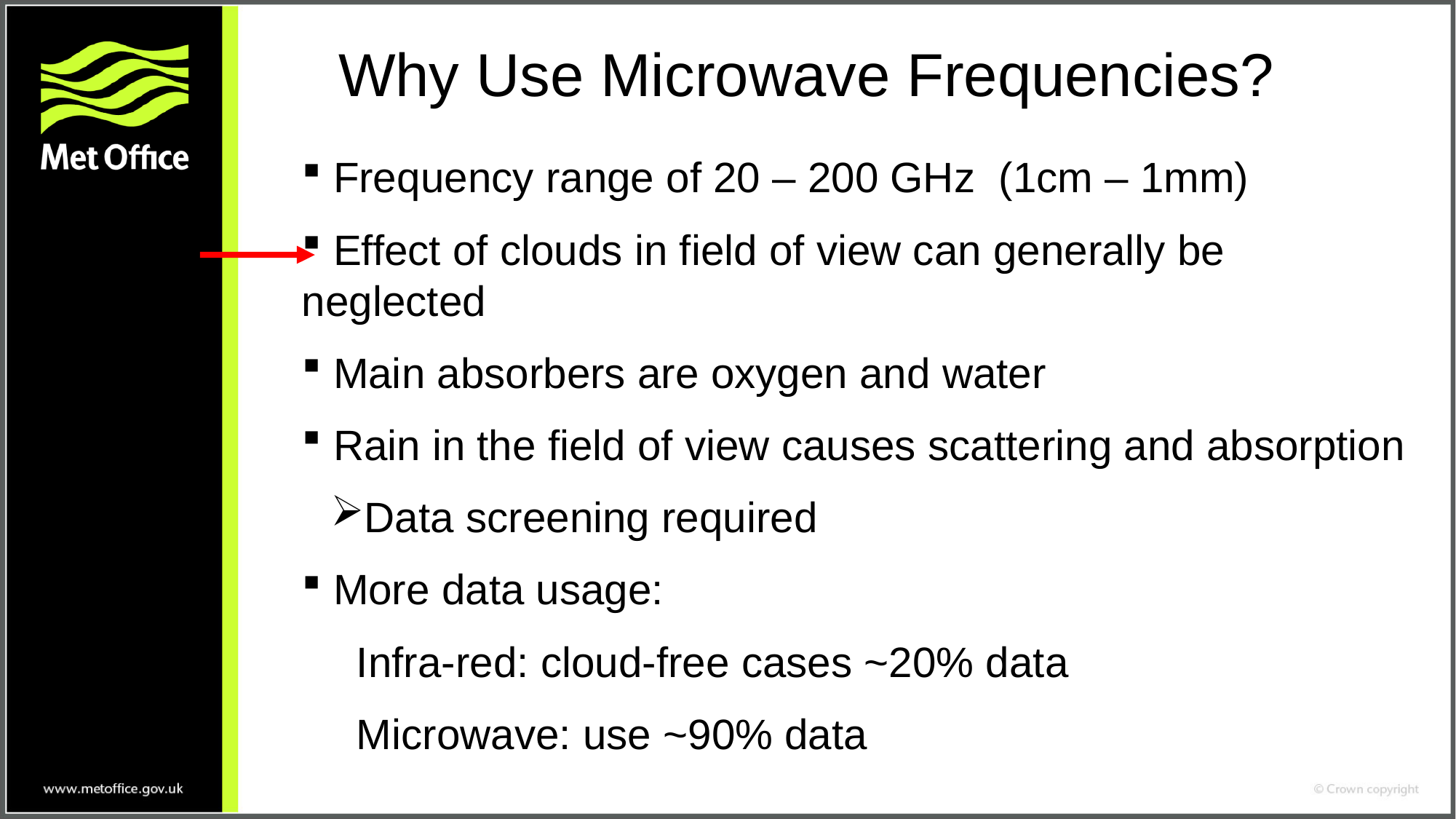

# Why Use Microwave Frequencies?

 Frequency range of 20 – 200 GHz  (1cm – 1mm)
 Effect of clouds in field of view can generally be neglected
 Main absorbers are oxygen and water
 Rain in the field of view causes scattering and absorption
Data screening required
 More data usage:
Infra-red: cloud-free cases ~20% data
Microwave: use ~90% data